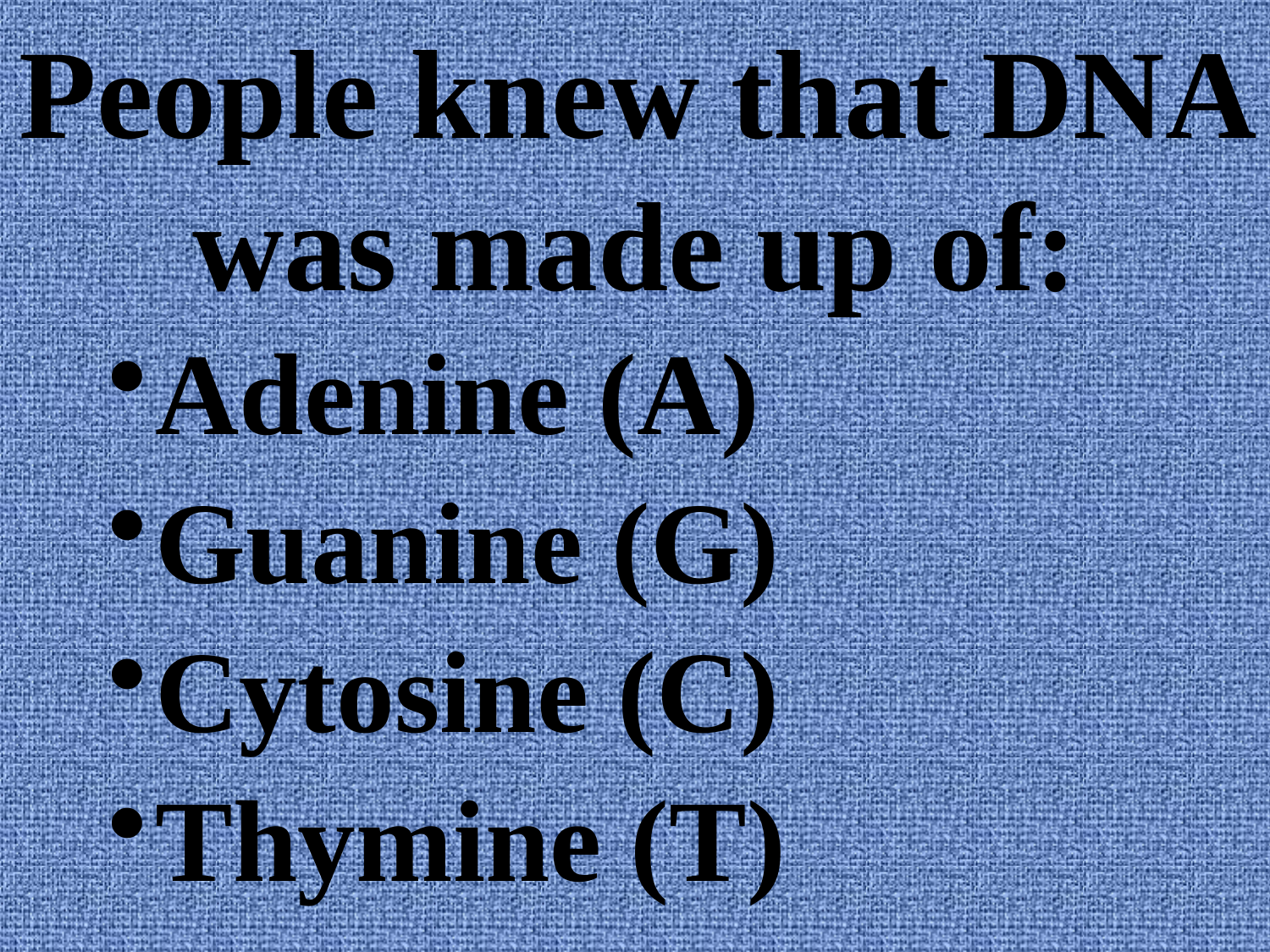

# People knew that DNA was made up of:
Adenine (A)
Guanine (G)
Cytosine (C)
Thymine (T)